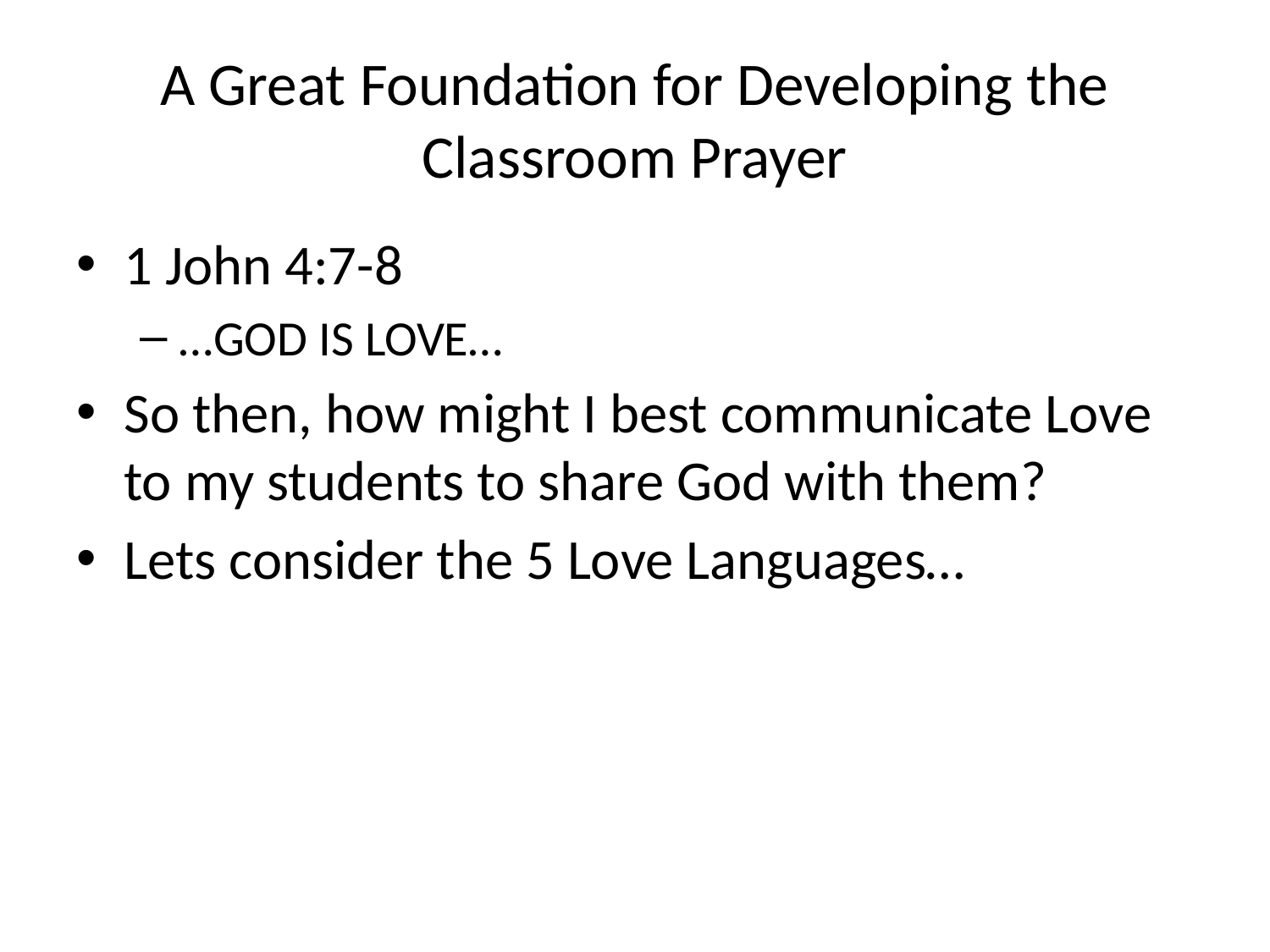

# A Great Foundation for Developing the Classroom Prayer
1 John 4:7-8
…GOD IS LOVE…
So then, how might I best communicate Love to my students to share God with them?
Lets consider the 5 Love Languages…